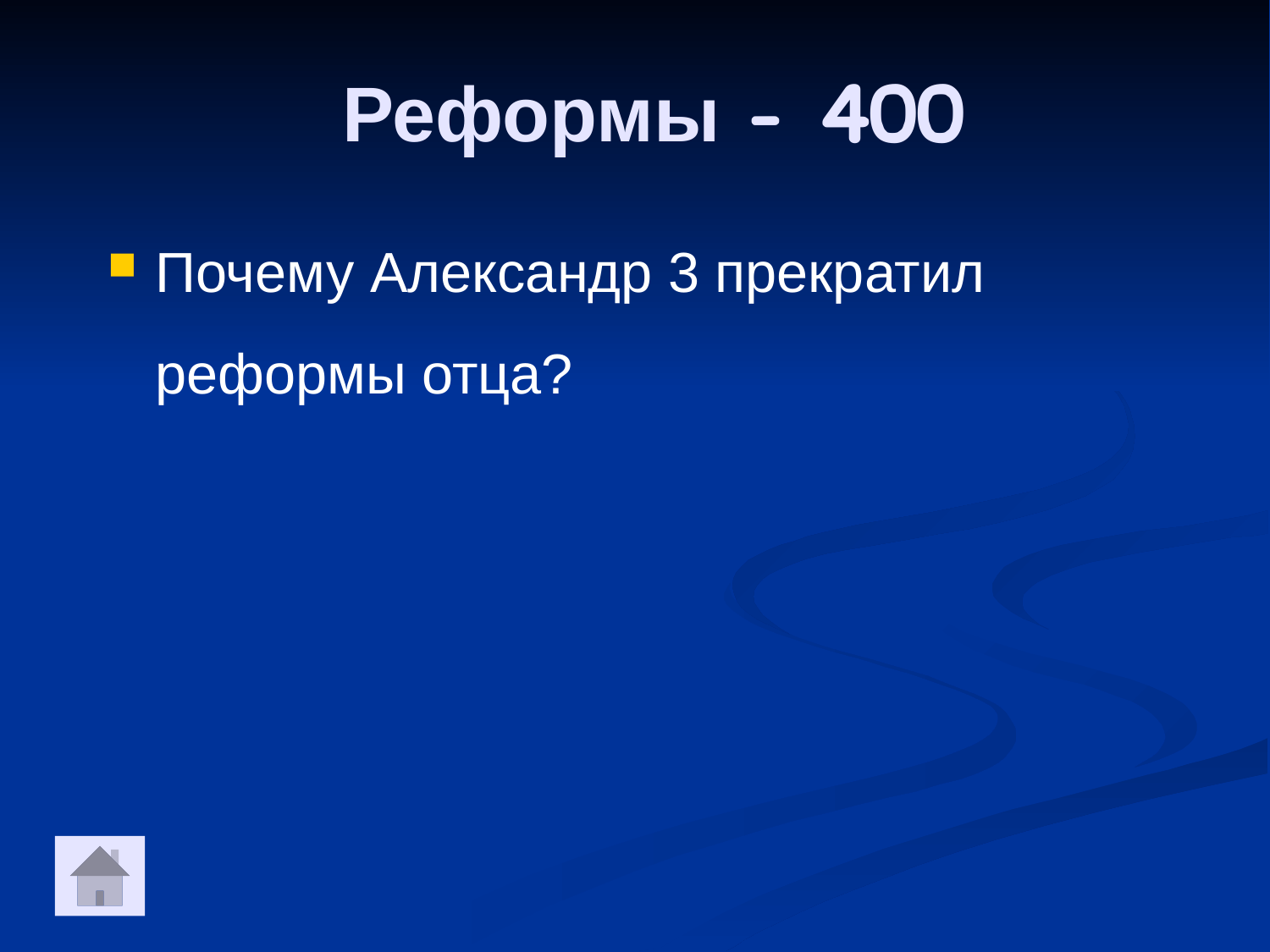

Реформы - 400
Почему Александр 3 прекратил реформы отца?